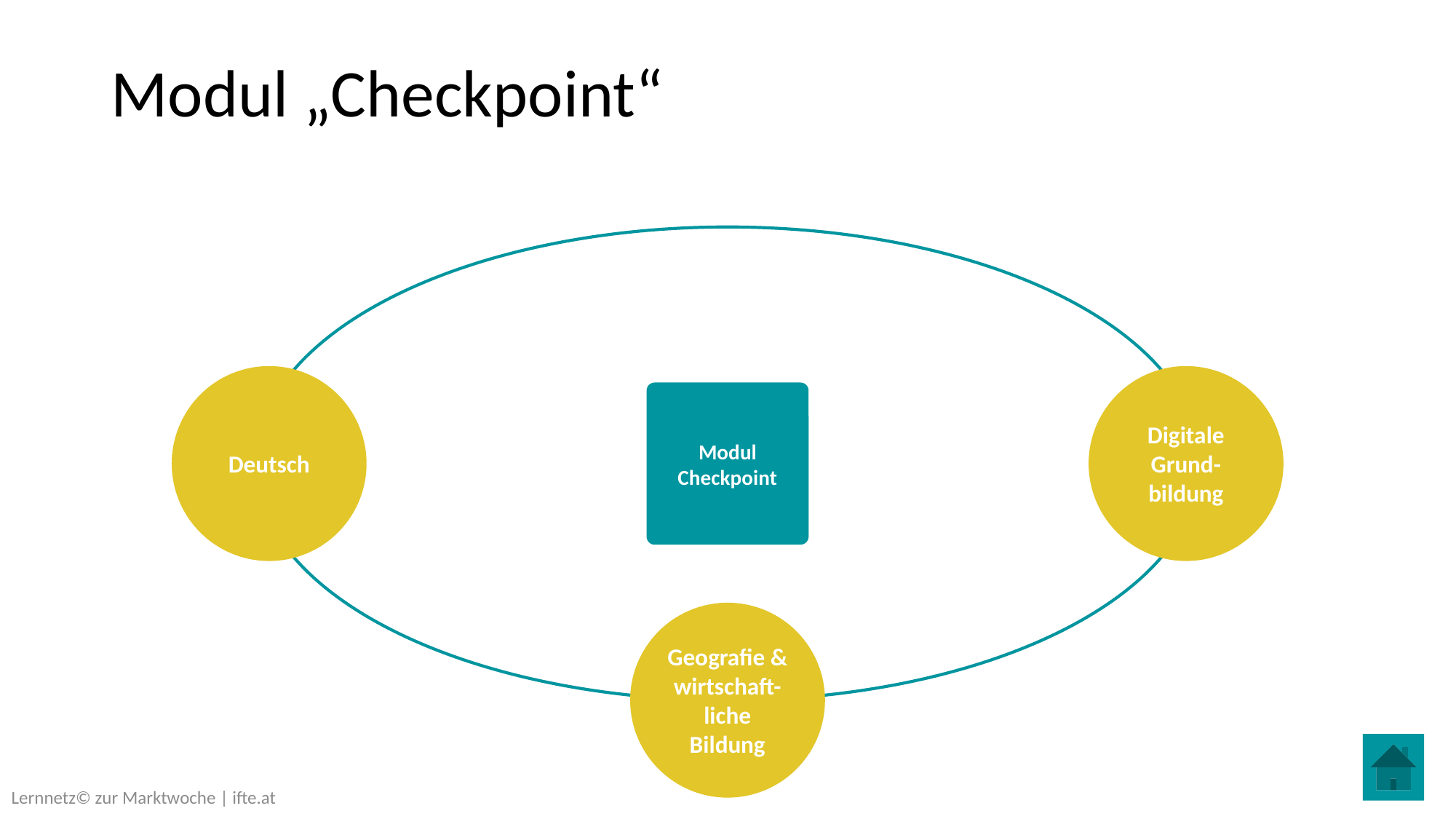

# Modul „Checkpoint“

Digitale Grund-bildung
Deutsch
Modul
Checkpoint
Geografie & wirtschaft-liche Bildung

Lernnetz© zur Marktwoche | ifte.at